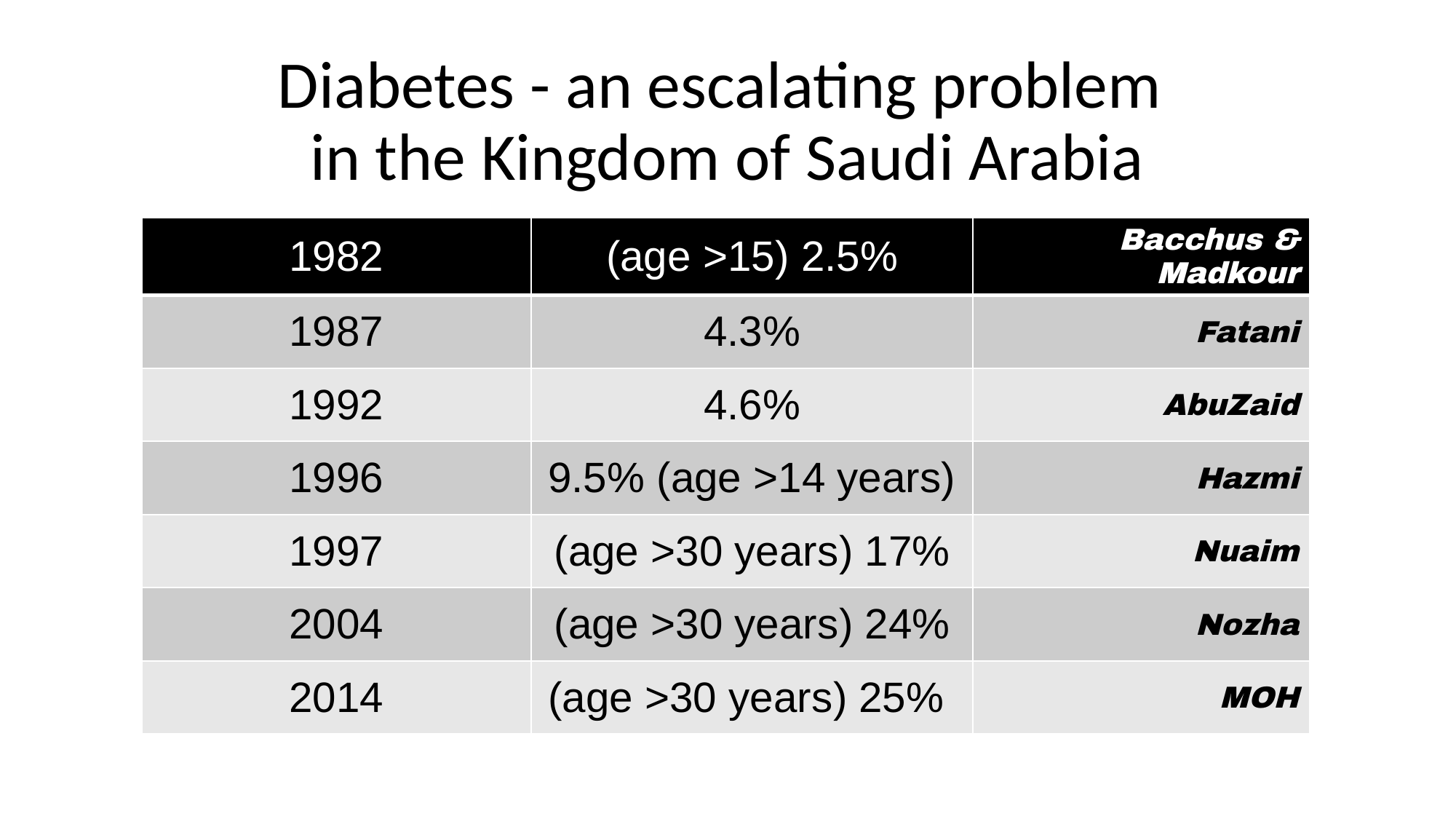

# Diabetes - an escalating problem in the Kingdom of Saudi Arabia
| 1982 | 2.5% (age >15) | Bacchus & Madkour |
| --- | --- | --- |
| 1987 | 4.3% | Fatani |
| 1992 | 4.6% | AbuZaid |
| 1996 | 9.5% (age >14 years) | Hazmi |
| 1997 | 17% (age >30 years) | Nuaim |
| 2004 | 24% (age >30 years) | Nozha |
| 2014 | 25% (age >30 years) | MOH |